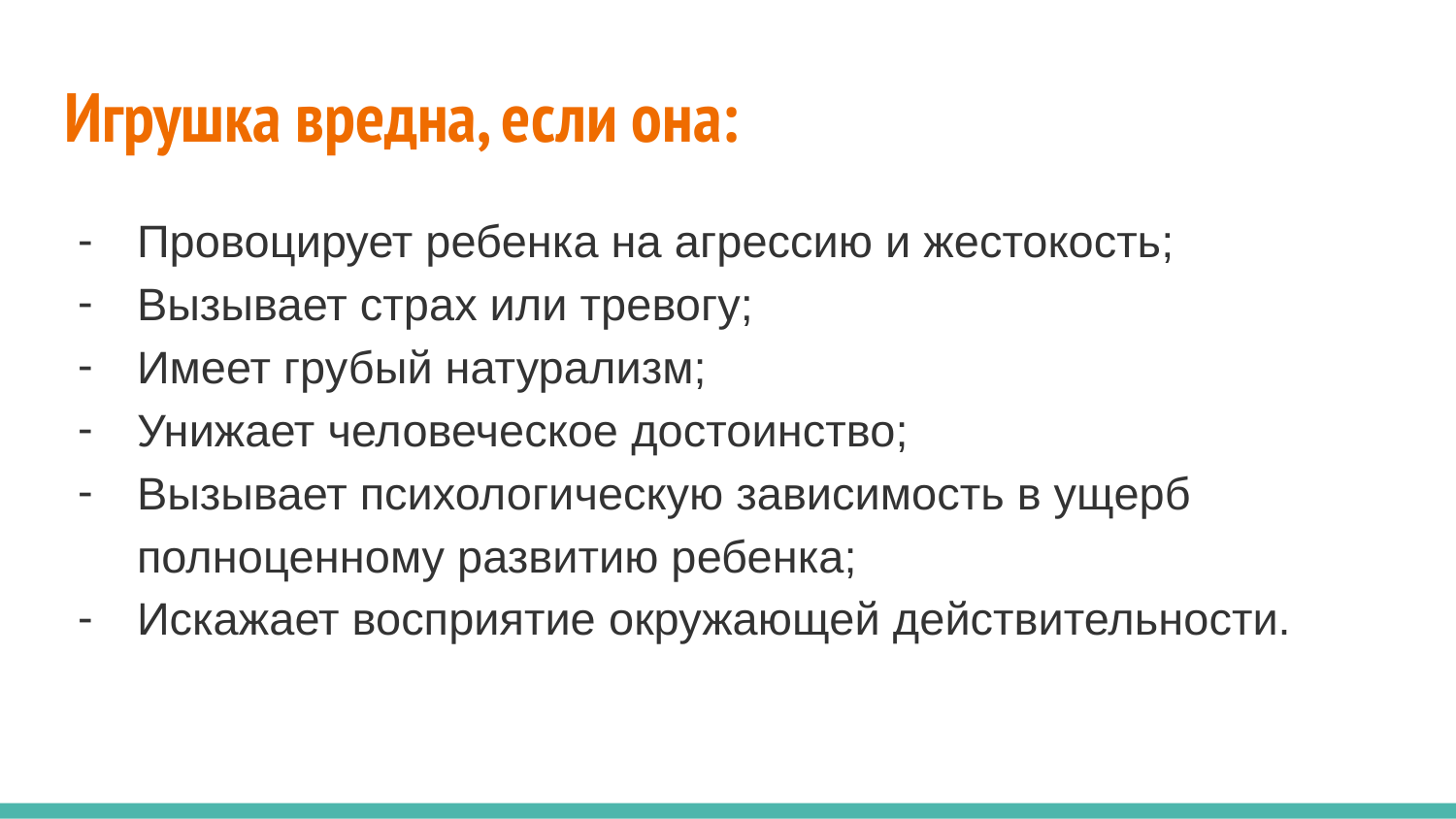

# Игрушка вредна, если она:
Провоцирует ребенка на агрессию и жестокость;
Вызывает страх или тревогу;
Имеет грубый натурализм;
Унижает человеческое достоинство;
Вызывает психологическую зависимость в ущерб полноценному развитию ребенка;
Искажает восприятие окружающей действительности.